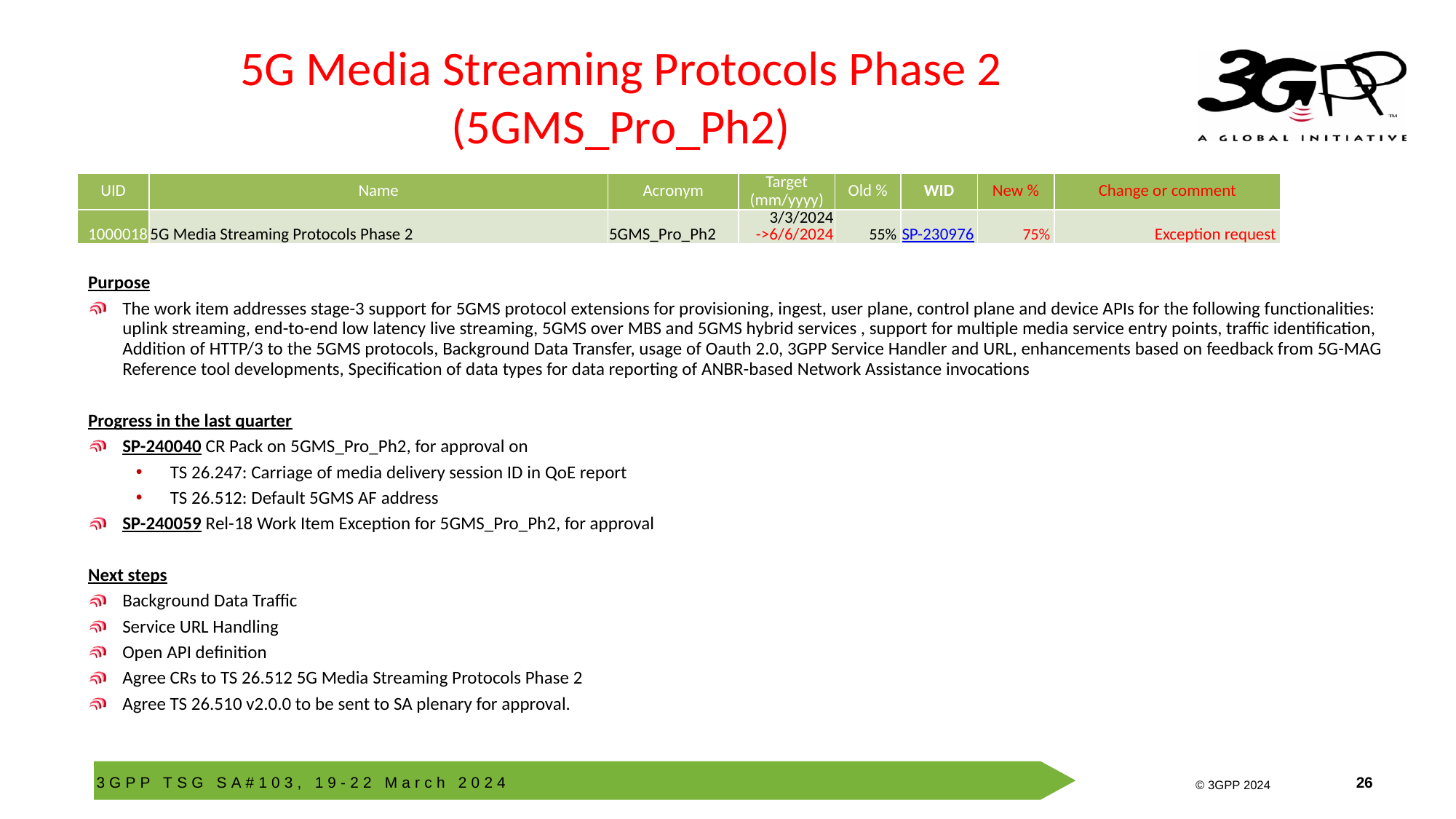

# 5G Media Streaming Protocols Phase 2 (5GMS_Pro_Ph2)
| UID | Name | Acronym | Target (mm/yyyy) | Old % | WID | New % | Change or comment |
| --- | --- | --- | --- | --- | --- | --- | --- |
| 1000018 | 5G Media Streaming Protocols Phase 2 | 5GMS\_Pro\_Ph2 | 3/3/2024 ->6/6/2024 | 55% | SP-230976 | 75% | Exception request |
Purpose
The work item addresses stage-3 support for 5GMS protocol extensions for provisioning, ingest, user plane, control plane and device APIs for the following functionalities: uplink streaming, end-to-end low latency live streaming, 5GMS over MBS and 5GMS hybrid services , support for multiple media service entry points, traffic identification, Addition of HTTP/3 to the 5GMS protocols, Background Data Transfer, usage of Oauth 2.0, 3GPP Service Handler and URL, enhancements based on feedback from 5G-MAG Reference tool developments, Specification of data types for data reporting of ANBR-based Network Assistance invocations

Progress in the last quarter
SP-240040 CR Pack on 5GMS_Pro_Ph2, for approval on
TS 26.247: Carriage of media delivery session ID in QoE report
TS 26.512: Default 5GMS AF address
SP-240059 Rel-18 Work Item Exception for 5GMS_Pro_Ph2, for approval

Next steps
Background Data Traffic
Service URL Handling
Open API definition
Agree CRs to TS 26.512 5G Media Streaming Protocols Phase 2
Agree TS 26.510 v2.0.0 to be sent to SA plenary for approval.